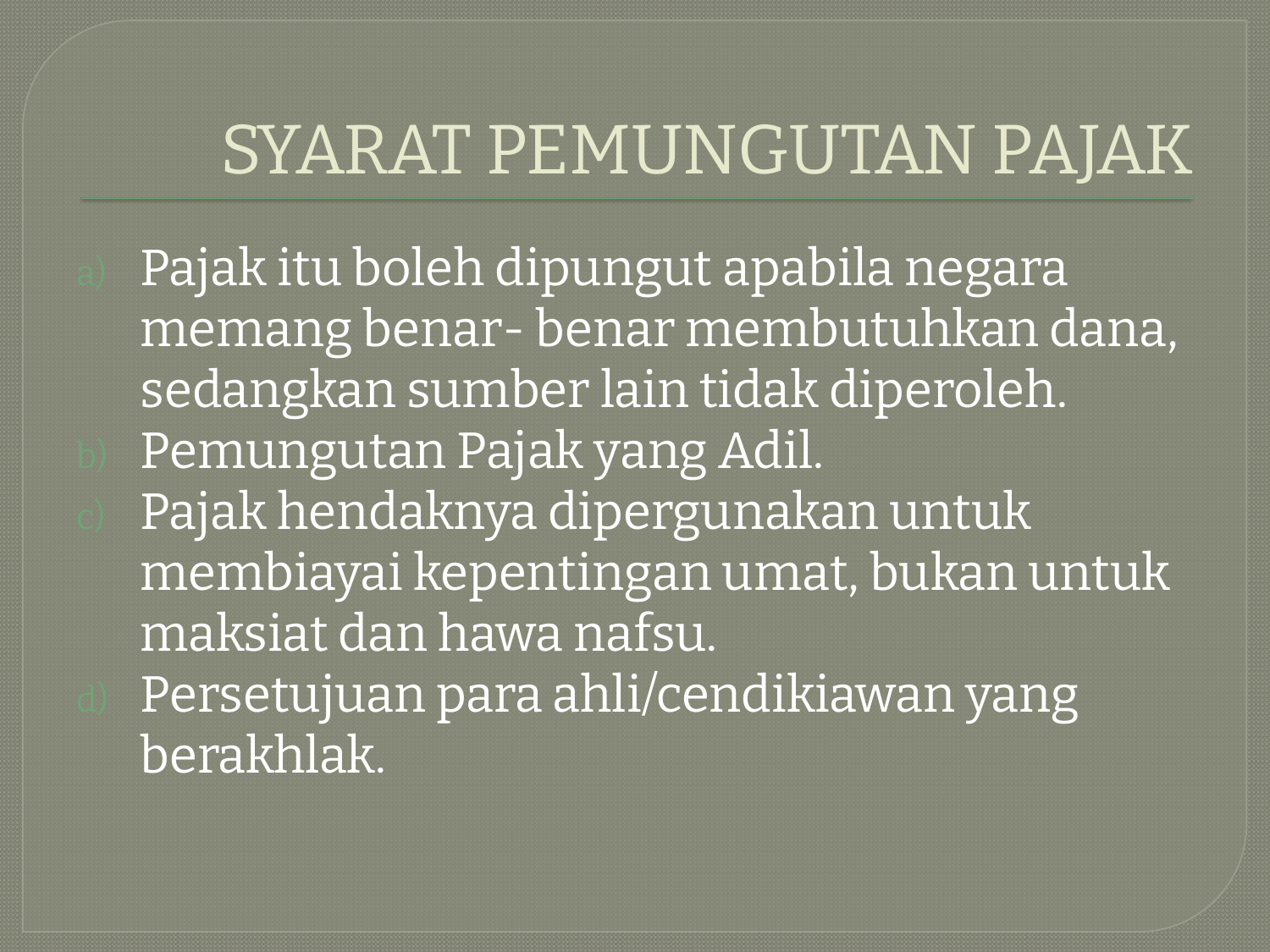

# SYARAT PEMUNGUTAN PAJAK
Pajak itu boleh dipungut apabila negara memang benar- benar membutuhkan dana, sedangkan sumber lain tidak diperoleh.
Pemungutan Pajak yang Adil.
Pajak hendaknya dipergunakan untuk membiayai kepentingan umat, bukan untuk maksiat dan hawa nafsu.
Persetujuan para ahli/cendikiawan yang berakhlak.